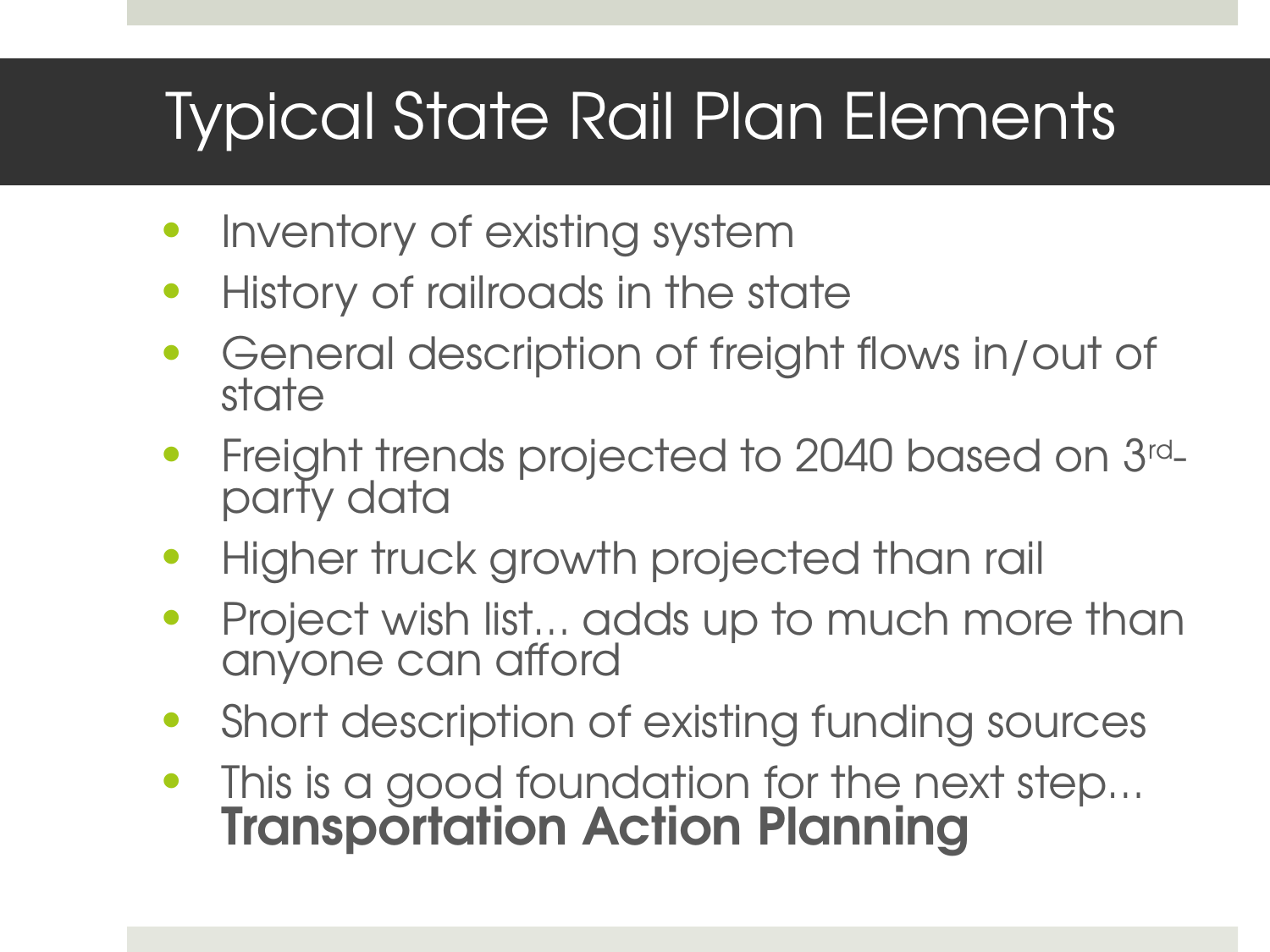

# Typical State Rail Plan Elements
Inventory of existing system
History of railroads in the state
General description of freight flows in/out of state
Freight trends projected to 2040 based on 3rd-party data
Higher truck growth projected than rail
Project wish list… adds up to much more than anyone can afford
Short description of existing funding sources
This is a good foundation for the next step…
Transportation Action Planning